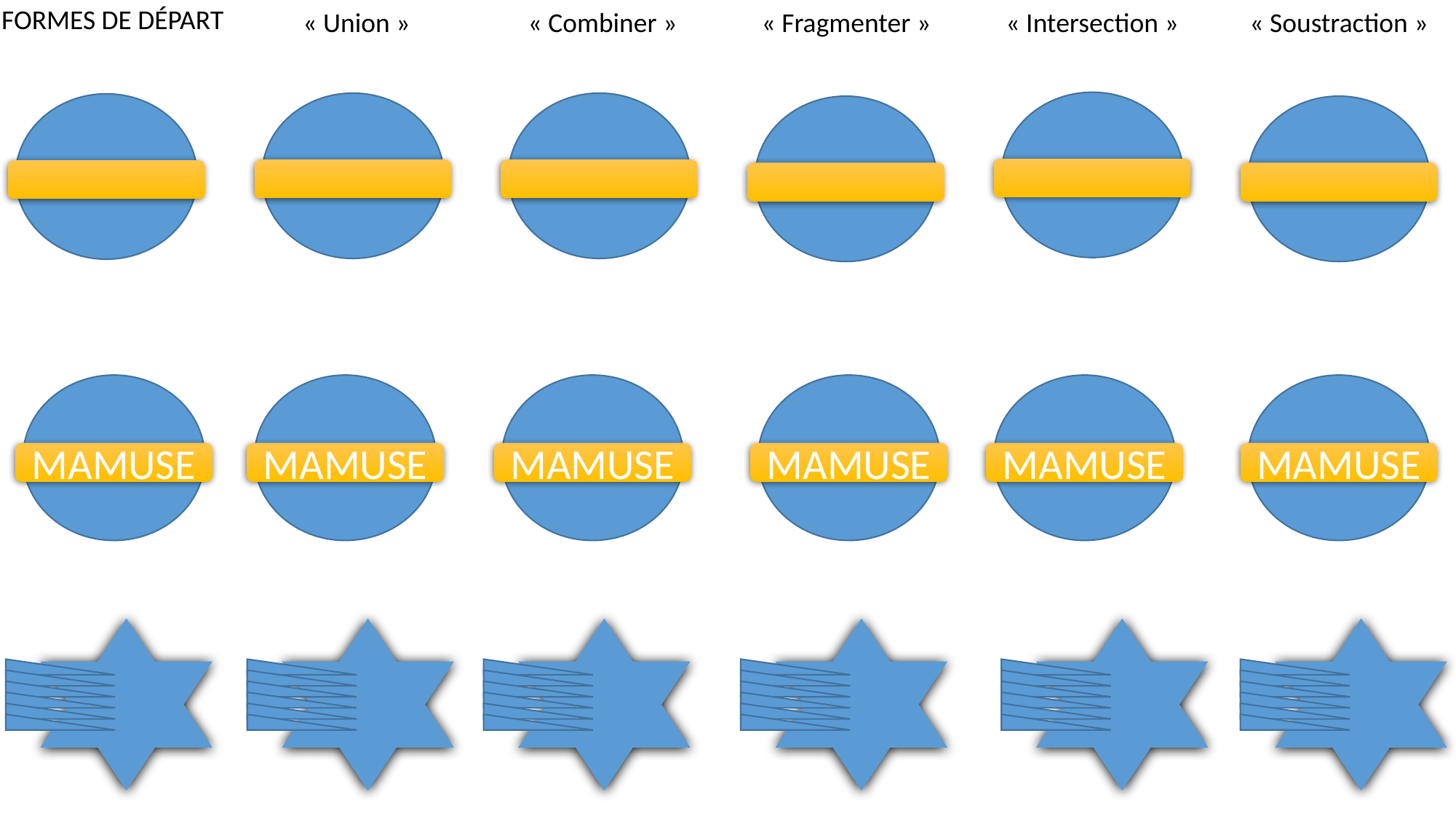

FORMES DE DÉPART
« Union »
« Combiner »
« Fragmenter »
« Intersection »
« Soustraction »

MAMUSE
MAMUSE
MAMUSE
MAMUSE
MAMUSE
MAMUSE